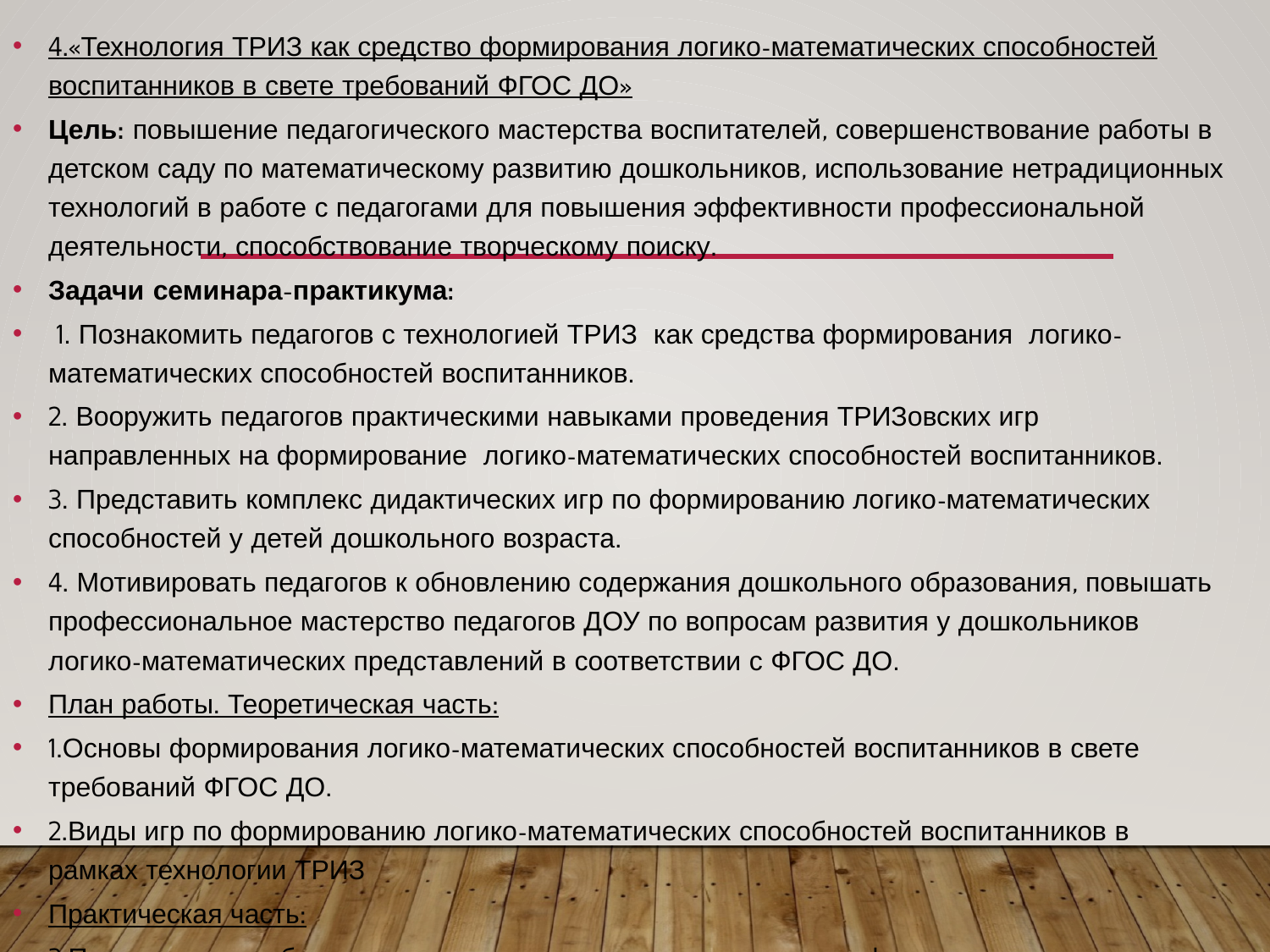

4.«Технология ТРИЗ как средство формирования логико-математических способностей воспитанников в свете требований ФГОС ДО»
Цель: повышение педагогического мастерства воспитателей, совершенствование работы в детском саду по математическому развитию дошкольников, использование нетрадиционных технологий в работе с педагогами для повышения эффективности профессиональной деятельности, способствование творческому поиску.
Задачи семинара-практикума:
 1. Познакомить педагогов с технологией ТРИЗ  как средства формирования  логико-математических способностей воспитанников.
2. Вооружить педагогов практическими навыками проведения ТРИЗовских игр направленных на формирование  логико-математических способностей воспитанников.
3. Представить комплекс дидактических игр по формированию логико-математических способностей у детей дошкольного возраста.
4. Мотивировать педагогов к обновлению содержания дошкольного образования, повышать профессиональное мастерство педагогов ДОУ по вопросам развития у дошкольников логико-математических представлений в соответствии с ФГОС ДО.
План работы. Теоретическая часть:
1.Основы формирования логико-математических способностей воспитанников в свете требований ФГОС ДО.
2.Виды игр по формированию логико-математических способностей воспитанников в рамках технологии ТРИЗ
Практическая часть:
3.Практическая работа  по использованию  игр направленны на формирование логико-математических способностей воспитанников в рамках технологии ТРИЗ
Рефлексия. Обмен мнениями.